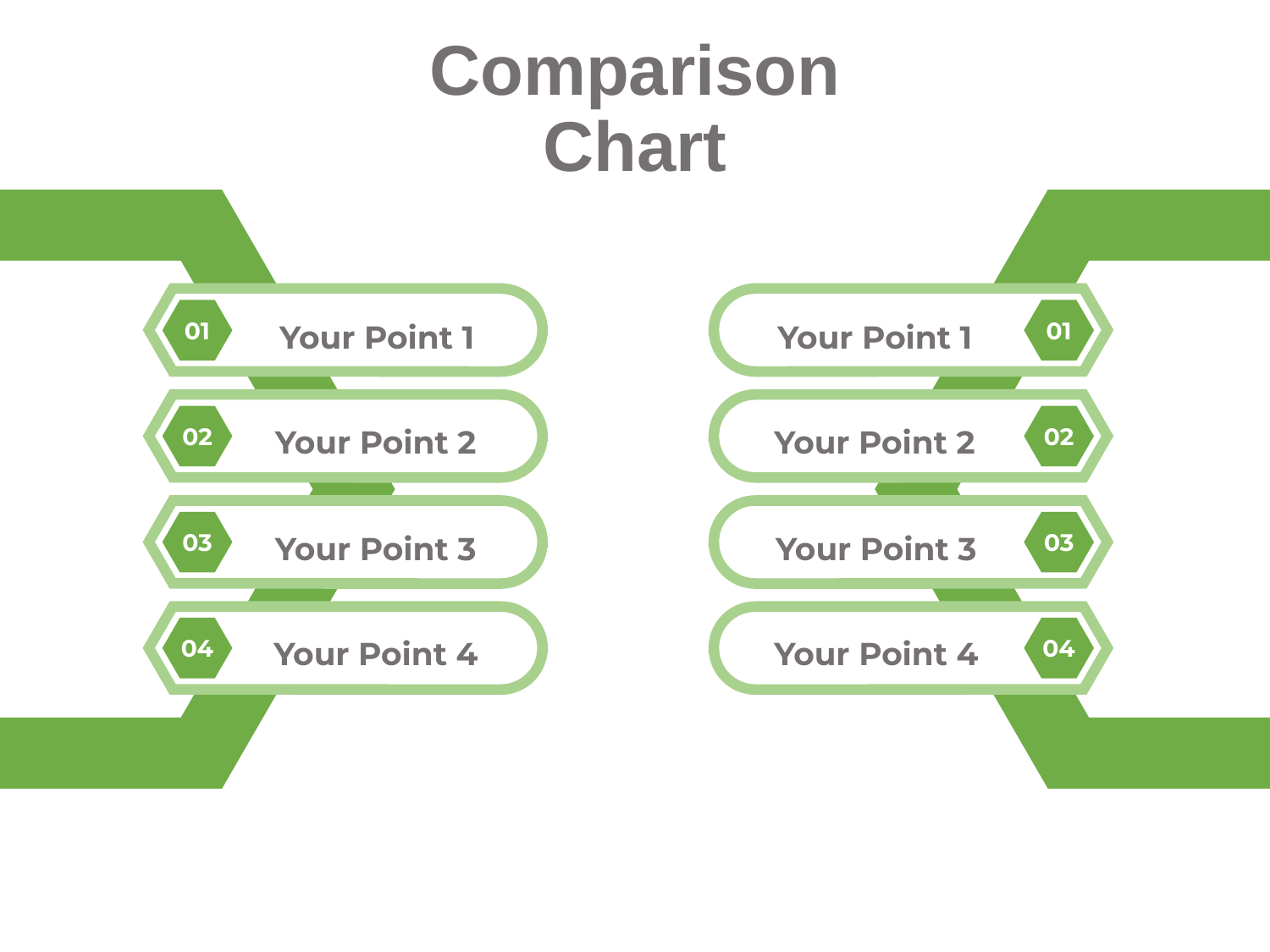

# Comparison Chart

Your Point 1

Your Point 1

01
01

Your Point 2

Your Point 2

02
02

Your Point 3

Your Point 3

03
03

Your Point 4

Your Point 4

04
04